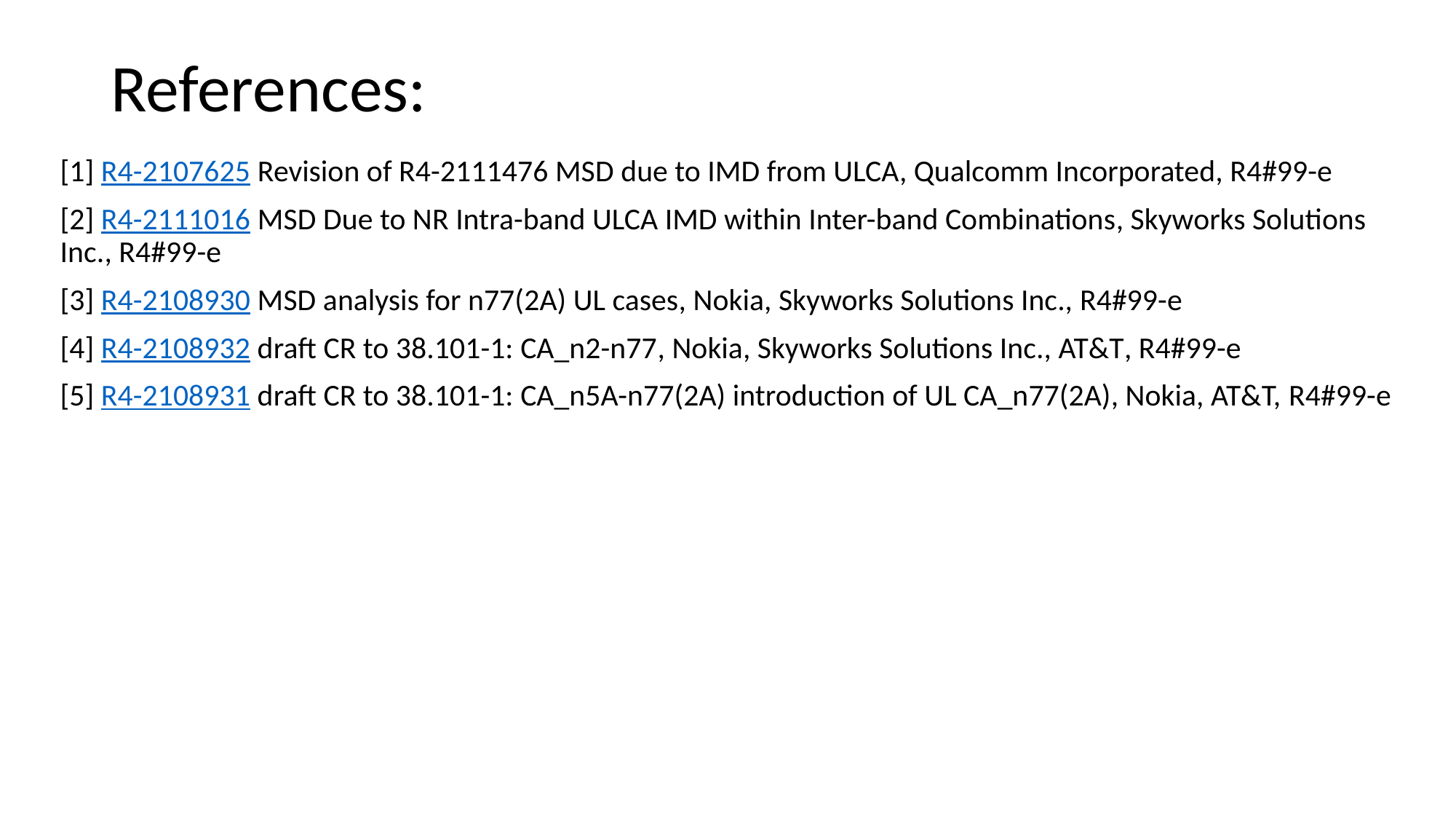

# References:
[1] R4-2107625 Revision of R4-2111476 MSD due to IMD from ULCA, Qualcomm Incorporated, R4#99-e
[2] R4-2111016 MSD Due to NR Intra-band ULCA IMD within Inter-band Combinations, Skyworks Solutions Inc., R4#99-e
[3] R4-2108930 MSD analysis for n77(2A) UL cases, Nokia, Skyworks Solutions Inc., R4#99-e
[4] R4-2108932 draft CR to 38.101-1: CA_n2-n77, Nokia, Skyworks Solutions Inc., AT&T, R4#99-e
[5] R4-2108931 draft CR to 38.101-1: CA_n5A-n77(2A) introduction of UL CA_n77(2A), Nokia, AT&T, R4#99-e